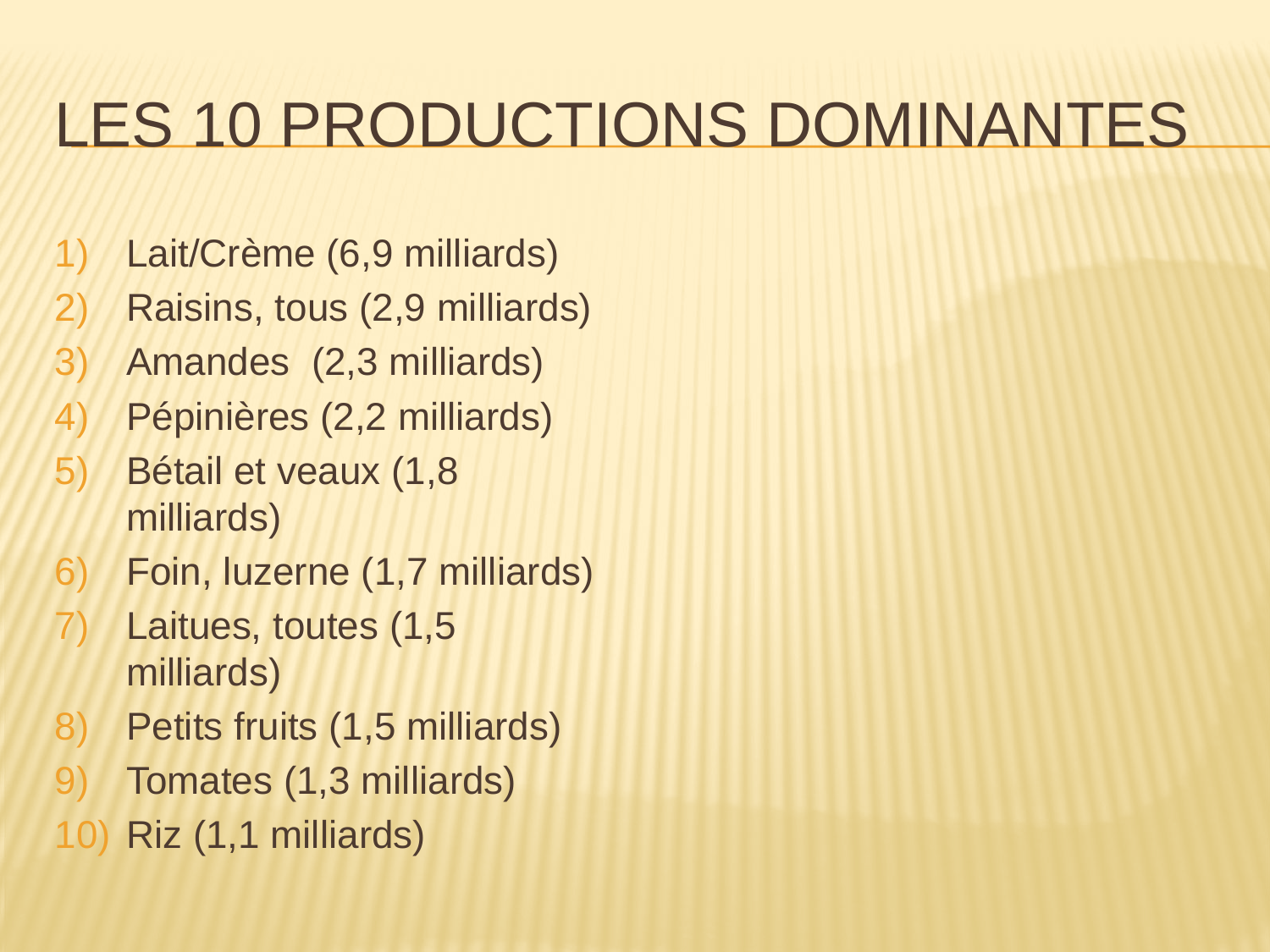

# Les 10 productions dominantes
Lait/Crème (6,9 milliards)
Raisins, tous (2,9 milliards)
Amandes  (2,3 milliards)
Pépinières (2,2 milliards)
Bétail et veaux (1,8 milliards)
Foin, luzerne (1,7 milliards)
Laitues, toutes (1,5 milliards)
Petits fruits (1,5 milliards)
Tomates (1,3 milliards)
Riz (1,1 milliards)